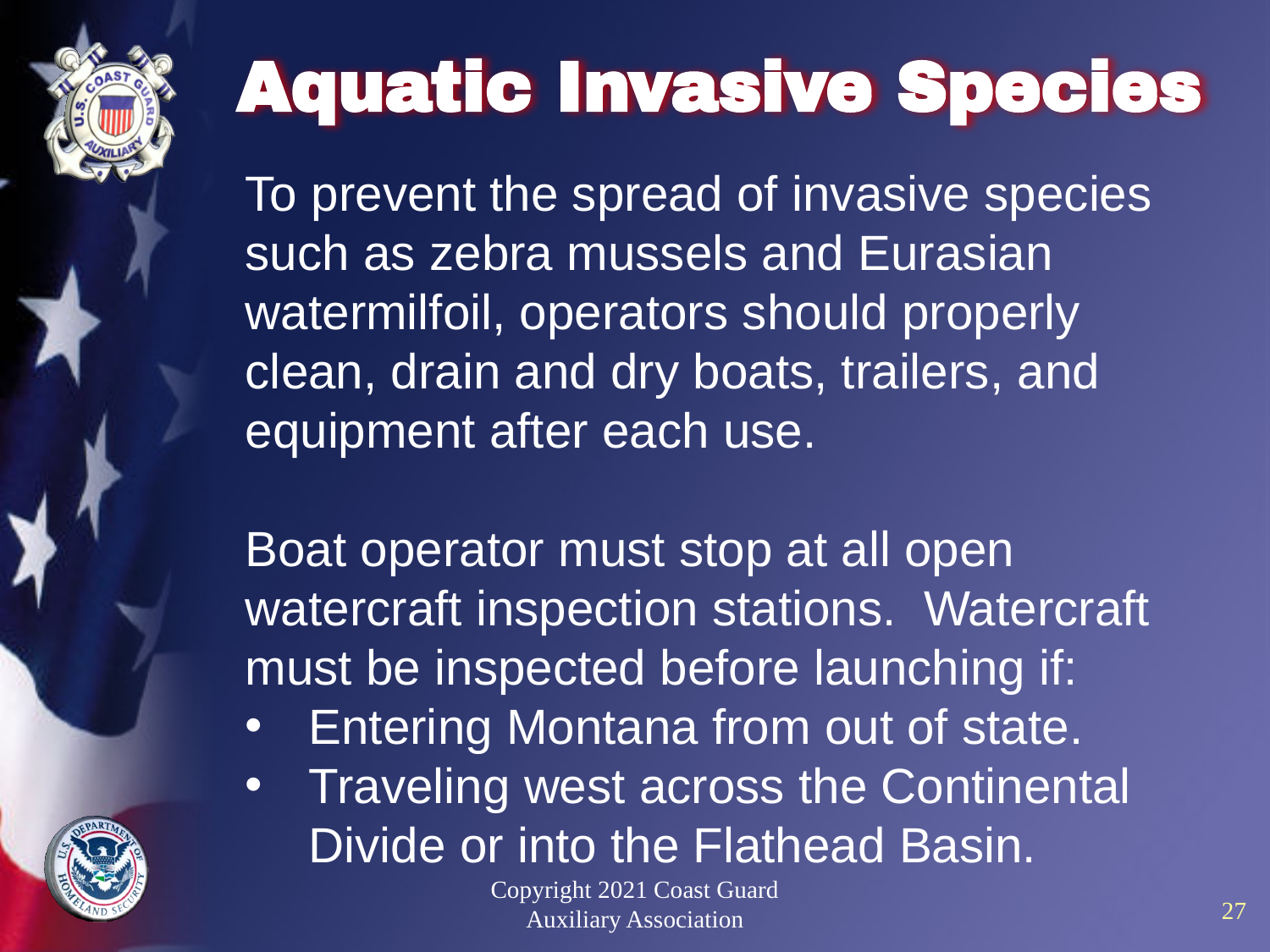

# Aquatic Invasive Species
To prevent the spread of invasive species such as zebra mussels and Eurasian watermilfoil, operators should properly clean, drain and dry boats, trailers, and equipment after each use.

Boat operator must stop at all open watercraft inspection stations.  Watercraft must be inspected before launching if:
Entering Montana from out of state.
Traveling west across the Continental Divide or into the Flathead Basin.

Copyright 2021 Coast Guard Auxiliary Association
 27